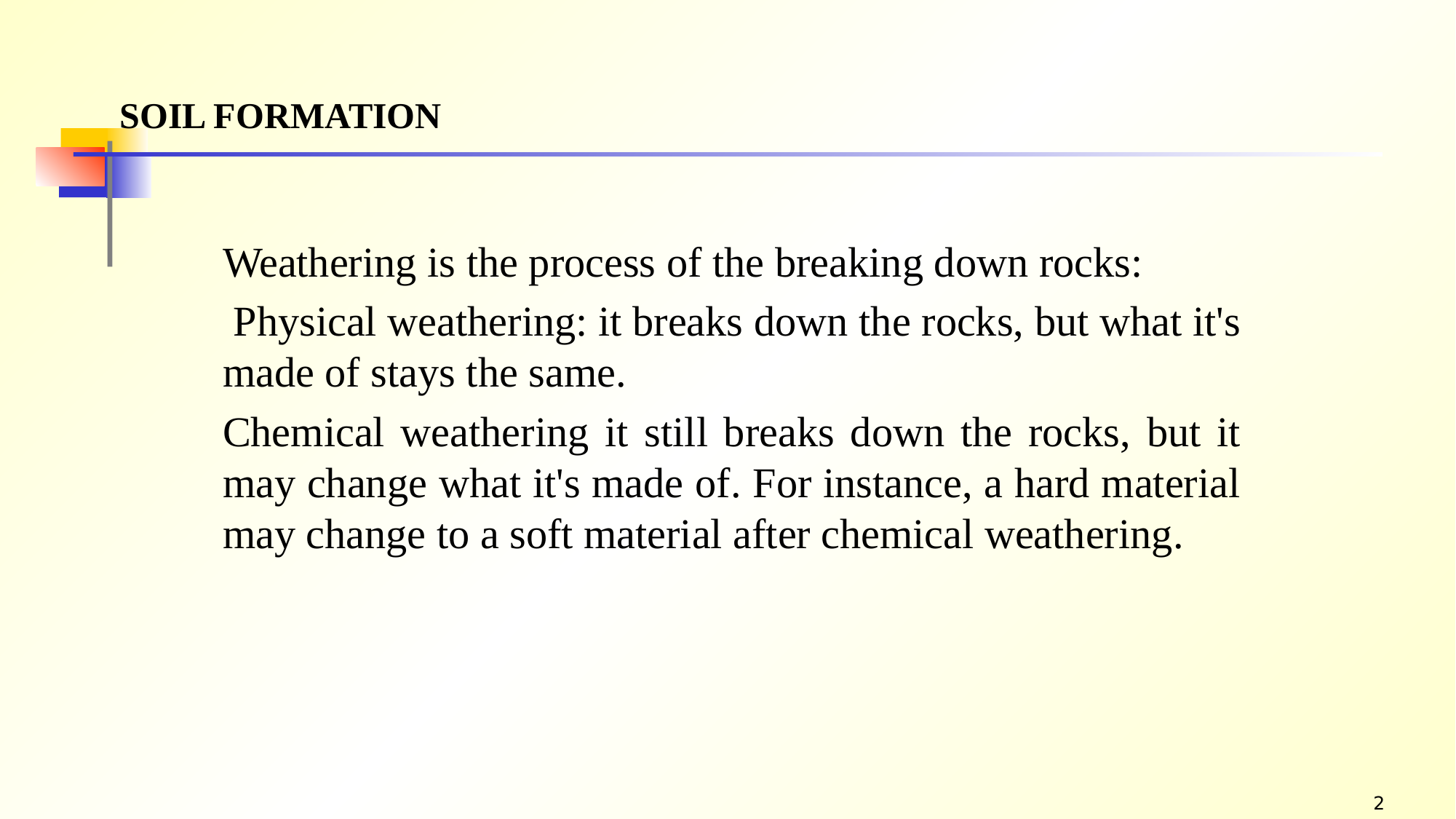

# SOIL FORMATION
Weathering is the process of the breaking down rocks:
 Physical weathering: it breaks down the rocks, but what it's made of stays the same.
Chemical weathering it still breaks down the rocks, but it may change what it's made of. For instance, a hard material may change to a soft material after chemical weathering.